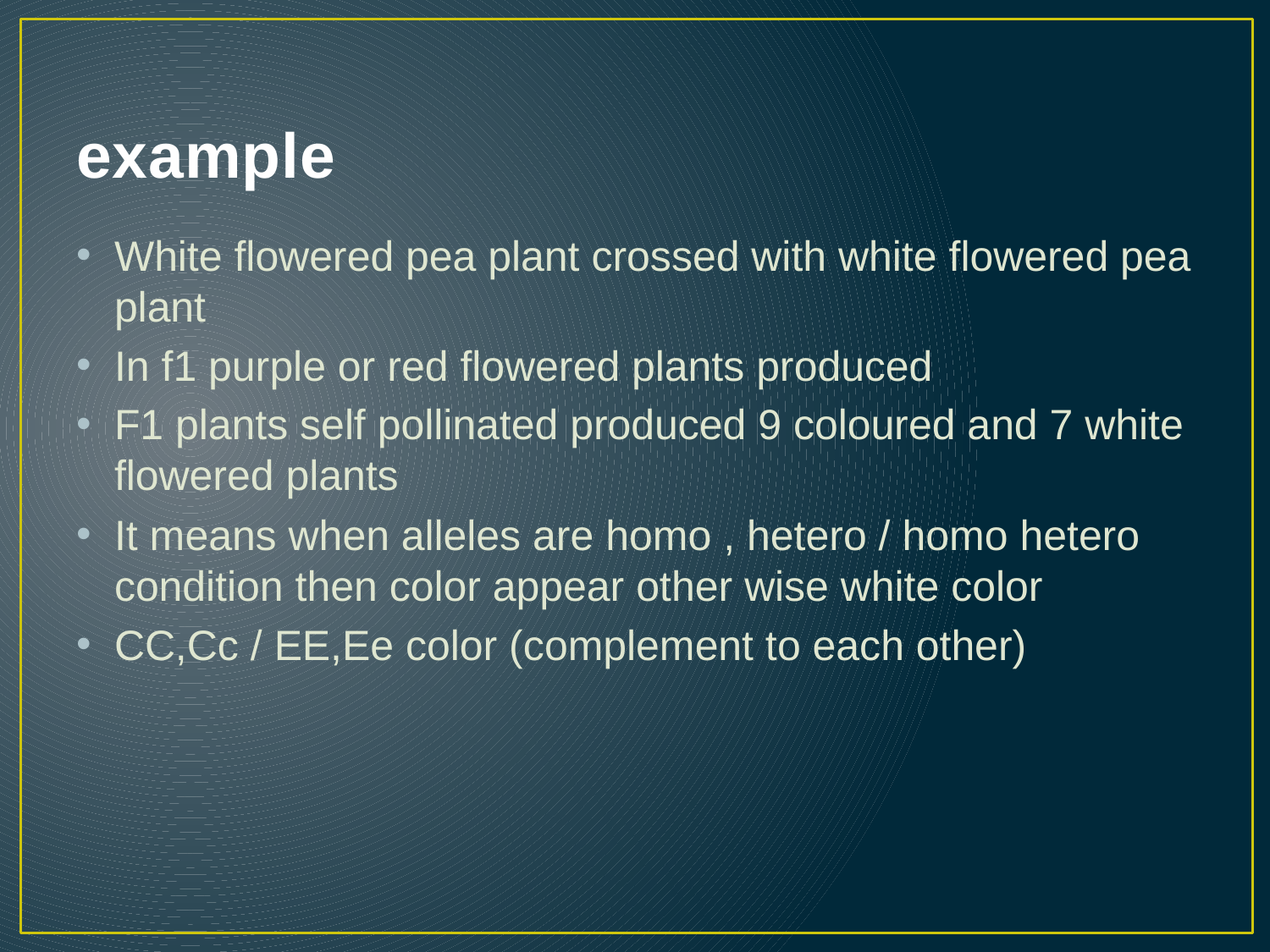

# example
White flowered pea plant crossed with white flowered pea plant
In f1 purple or red flowered plants produced
F1 plants self pollinated produced 9 coloured and 7 white flowered plants
It means when alleles are homo , hetero / homo hetero condition then color appear other wise white color
CC,Cc / EE,Ee color (complement to each other)